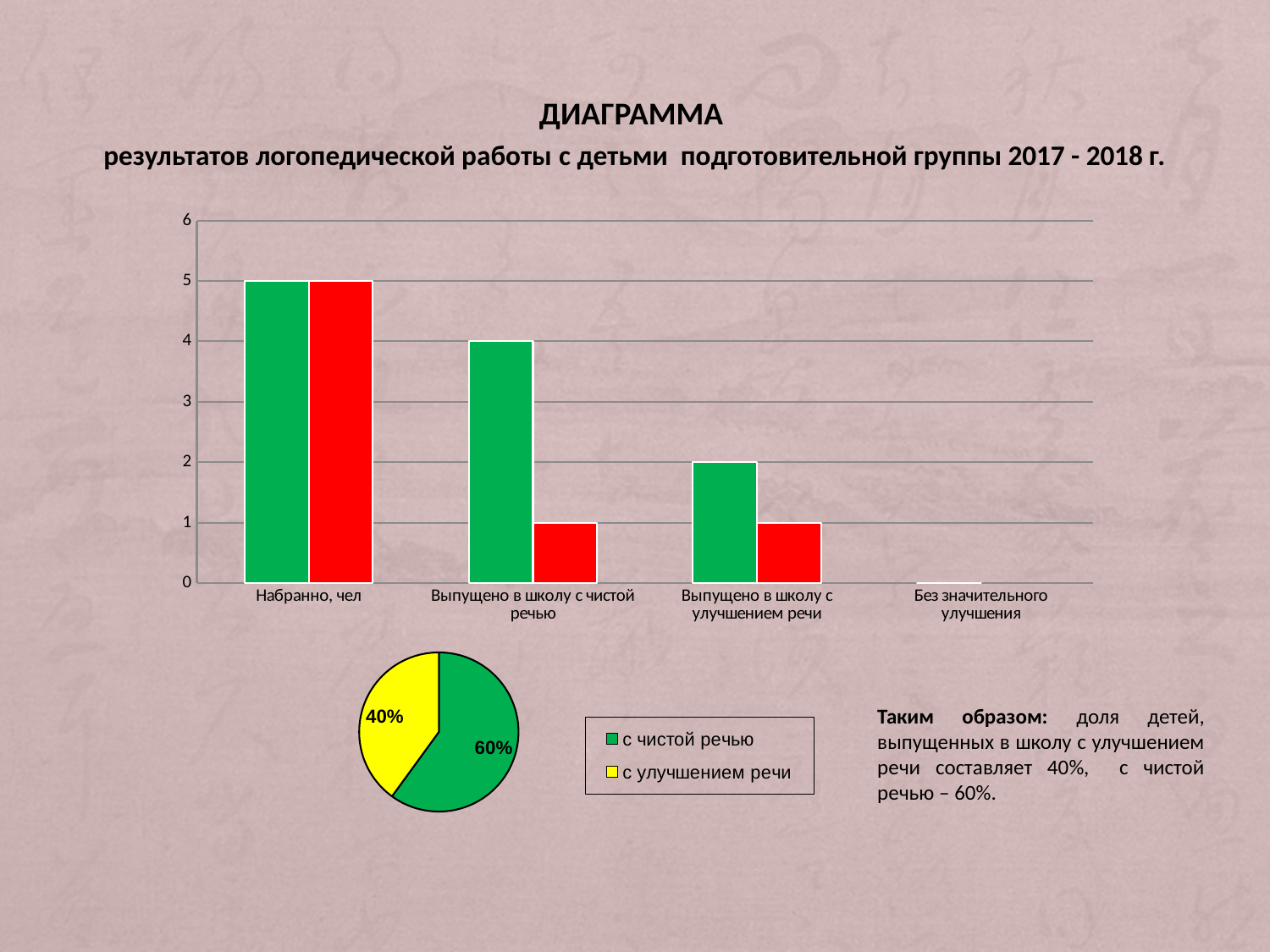

ДИАГРАММА
результатов логопедической работы с детьми  подготовительной группы 2017 - 2018 г.

### Chart

| Category | ОНР - 3 | ФФНР |
|---|---|---|
| Набранно, чел | 5.0 | 5.0 |
| Выпущено в школу с чистой речью | 4.0 | 1.0 |
| Выпущено в школу с улучшением речи | 2.0 | 1.0 |
| Без значительного улучшения | 0.0 | None |

### Chart

| Category | Количество детей |
|---|---|
| с чистой речью | 0.6000000000000005 |
| с улучшением речи | 0.4 |
Таким образом: доля детей, выпущенных в школу с улучшением речи составляет 40%,  с чистой речью – 60%.